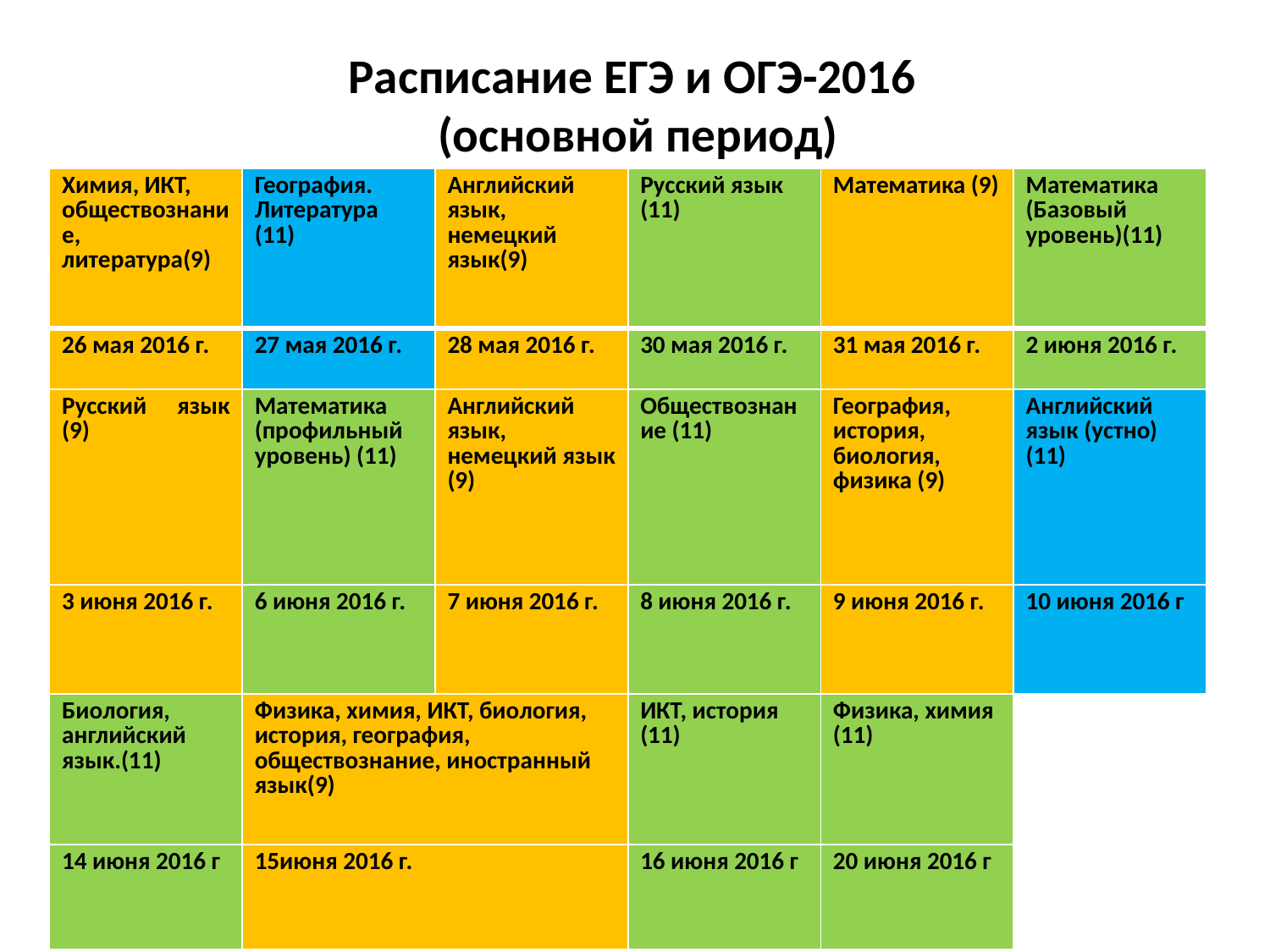

# Расписание ЕГЭ и ОГЭ-2016 (основной период)
| Химия, ИКТ, обществознание, литература(9) | География. Литература (11) | Английский язык, немецкий язык(9) | Русский язык (11) | Математика (9) | Математика (Базовый уровень)(11) |
| --- | --- | --- | --- | --- | --- |
| 26 мая 2016 г. | 27 мая 2016 г. | 28 мая 2016 г. | 30 мая 2016 г. | 31 мая 2016 г. | 2 июня 2016 г. |
| Русский язык (9) | Математика (профильный уровень) (11) | Английский язык, немецкий язык (9) | Обществознание (11) | География, история, биология, физика (9) | Английский язык (устно) (11) |
| 3 июня 2016 г. | 6 июня 2016 г. | 7 июня 2016 г. | 8 июня 2016 г. | 9 июня 2016 г. | 10 июня 2016 г |
| Биология, английский язык.(11) | Физика, химия, ИКТ, биология, история, география, обществознание, иностранный язык(9) |  | ИКТ, история (11) | Физика, химия (11) |  |
| 14 июня 2016 г | 15июня 2016 г. |  | 16 июня 2016 г | 20 июня 2016 г |  |